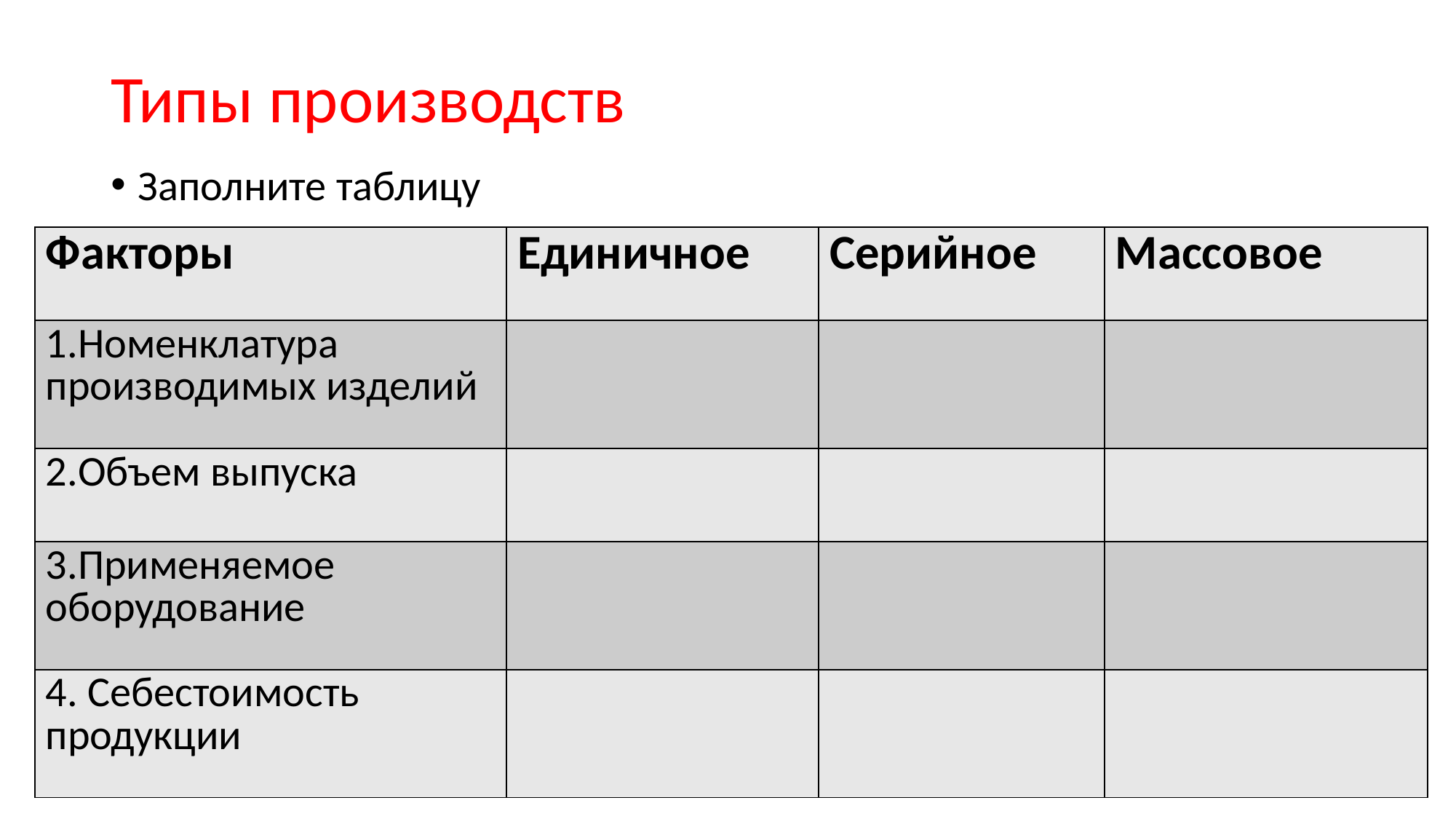

# Типы производств
Заполните таблицу

| Факторы | Единичное | Серийное | Массовое |
| --- | --- | --- | --- |
| 1.Номенклатура производимых изделий |  |  |  |
| 2.Объем выпуска |  |  |  |
| 3.Применяемое оборудование |  |  |  |
| 4. Себестоимость продукции |  |  |  |